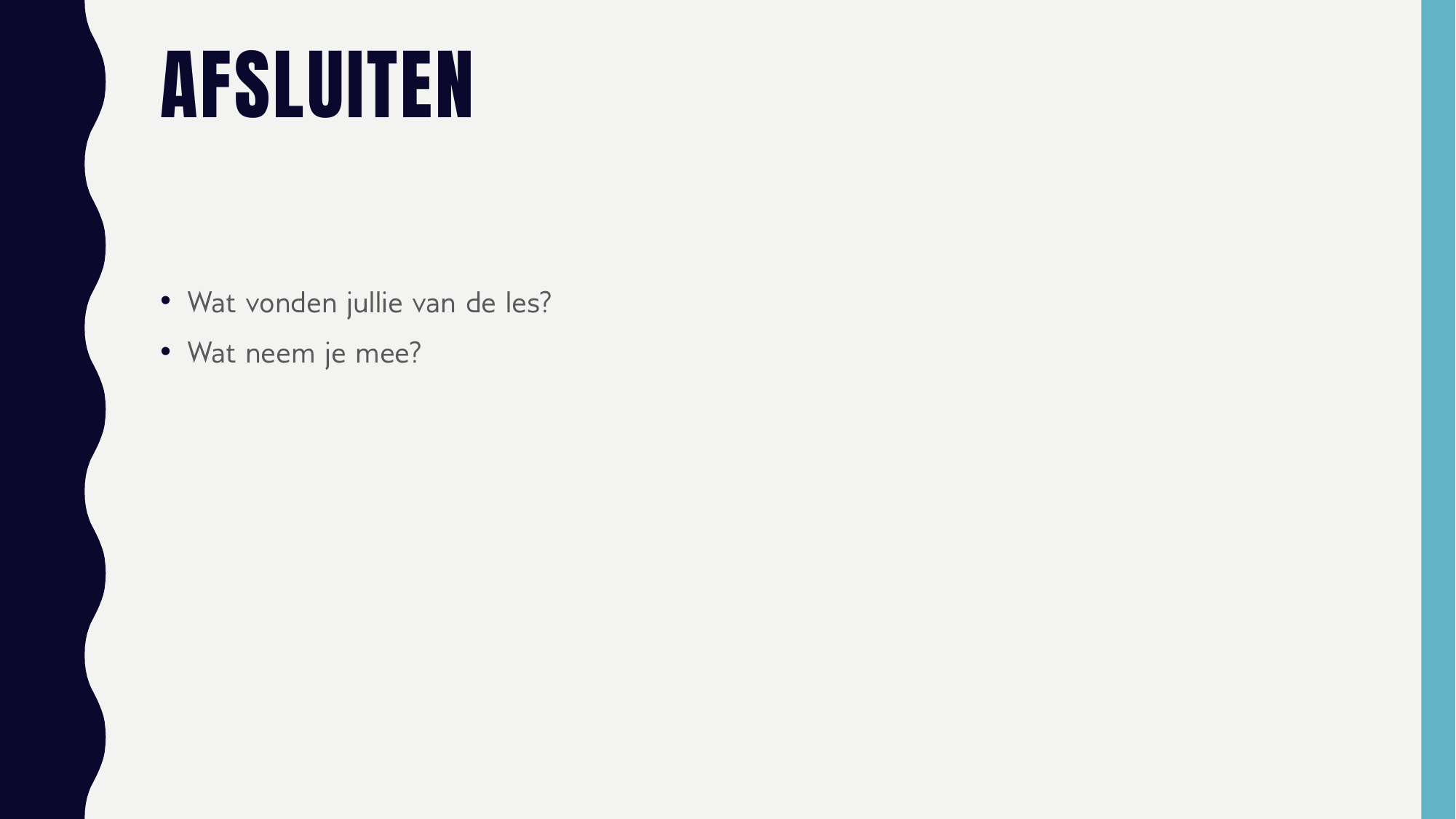

# afsluiten
Wat vonden jullie van de les?
Wat neem je mee?